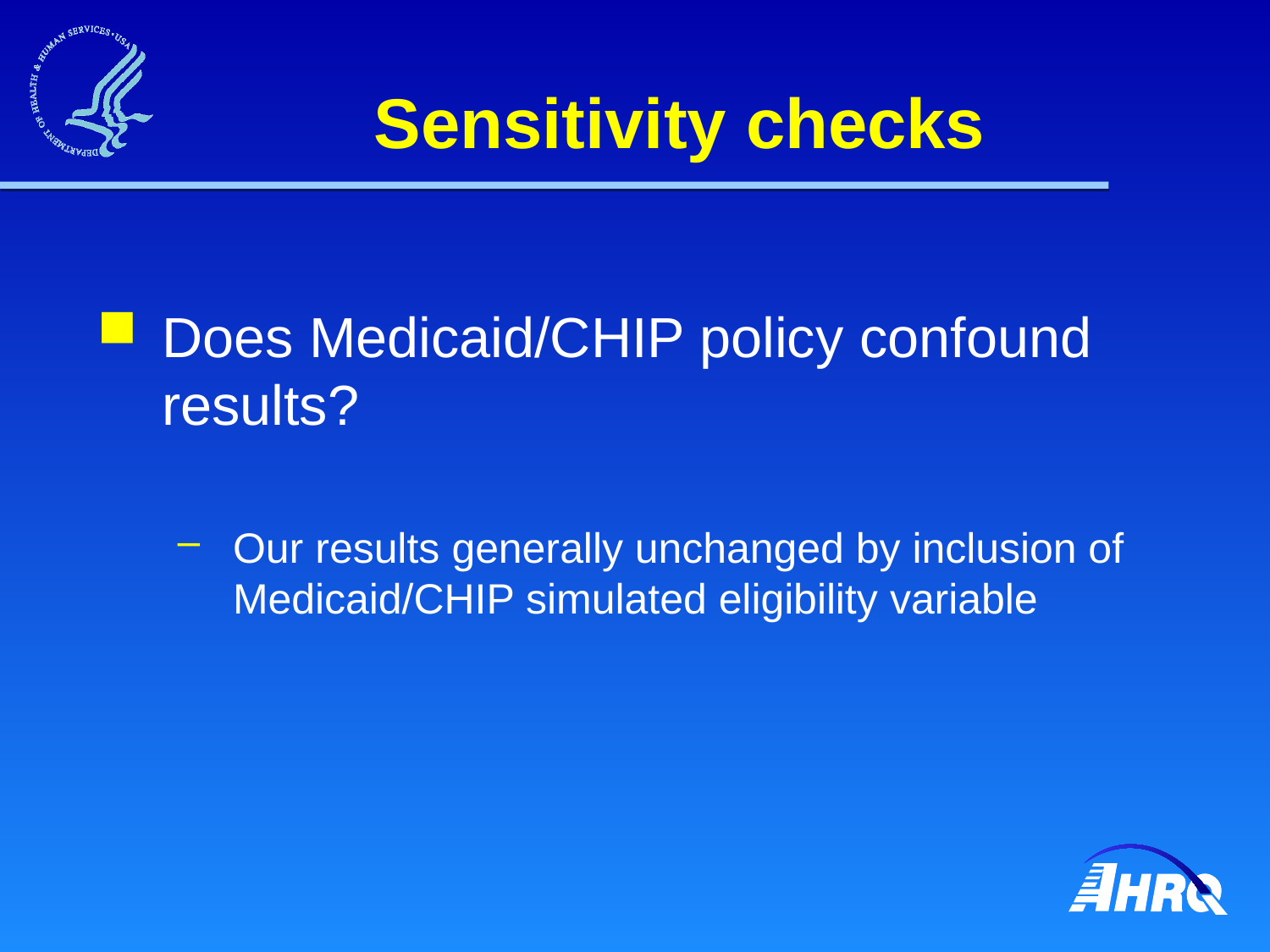

# Sensitivity checks

Does Medicaid/CHIP policy confound results?

Our results generally unchanged by inclusion of Medicaid/CHIP simulated eligibility variable